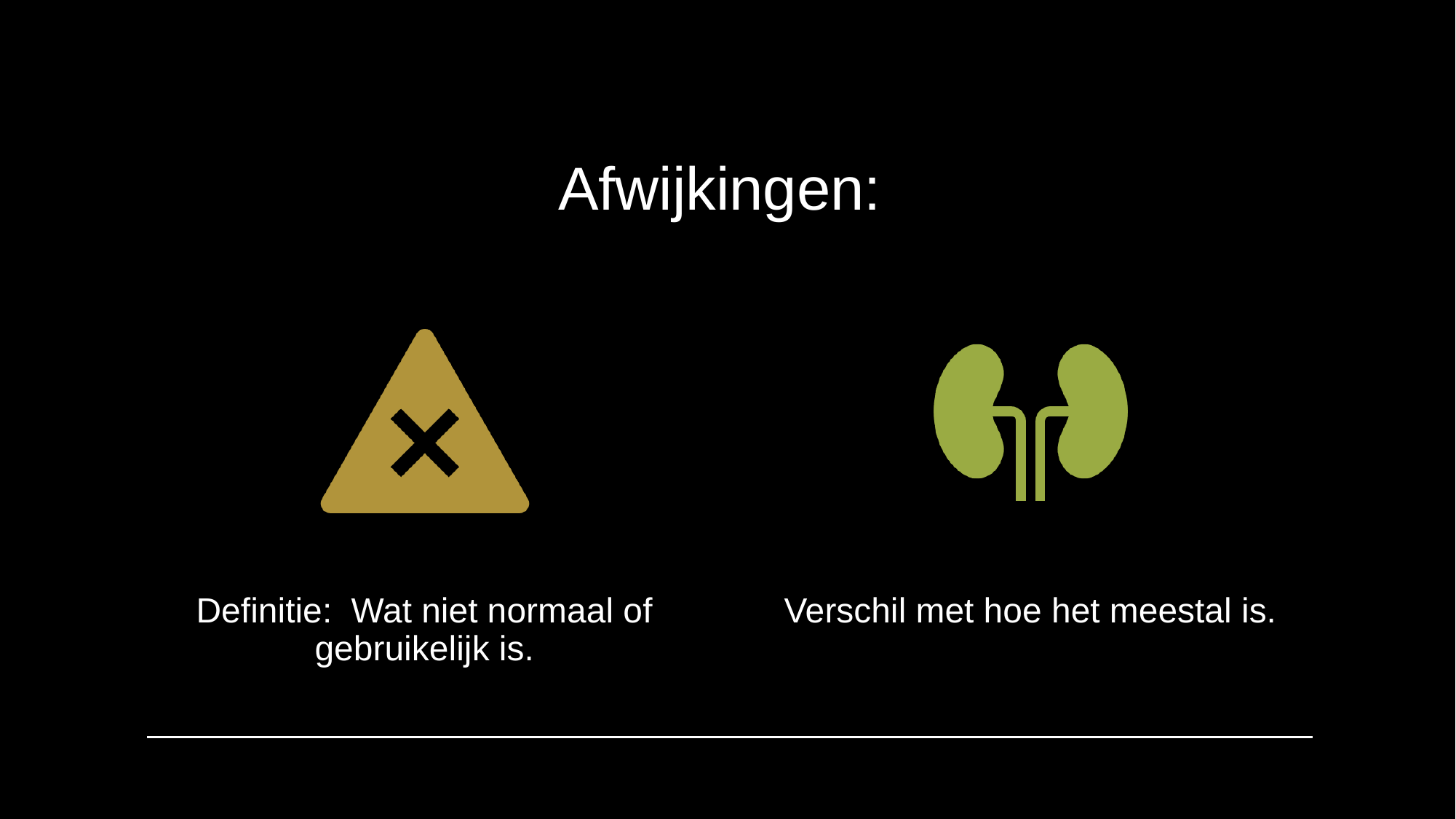

# Afwijkingen:
Definitie:  Wat niet normaal of gebruikelijk is.
Verschil met hoe het meestal is.